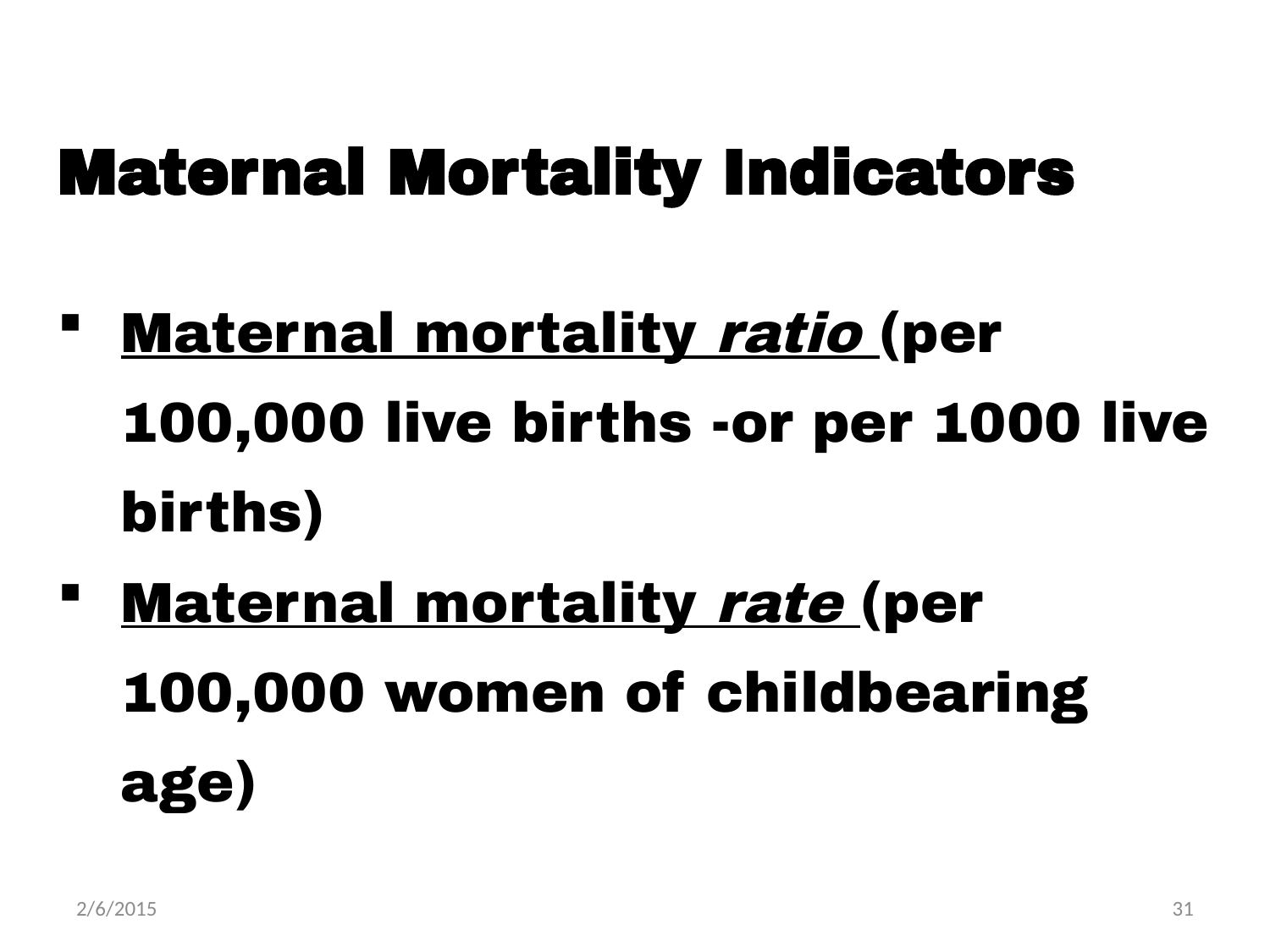

Maternal Mortality Indicators

Maternal mortality ratio (per 100,000 live births -or per 1000 live births)
Maternal mortality rate (per 100,000 women of childbearing age)

2/6/2015
31